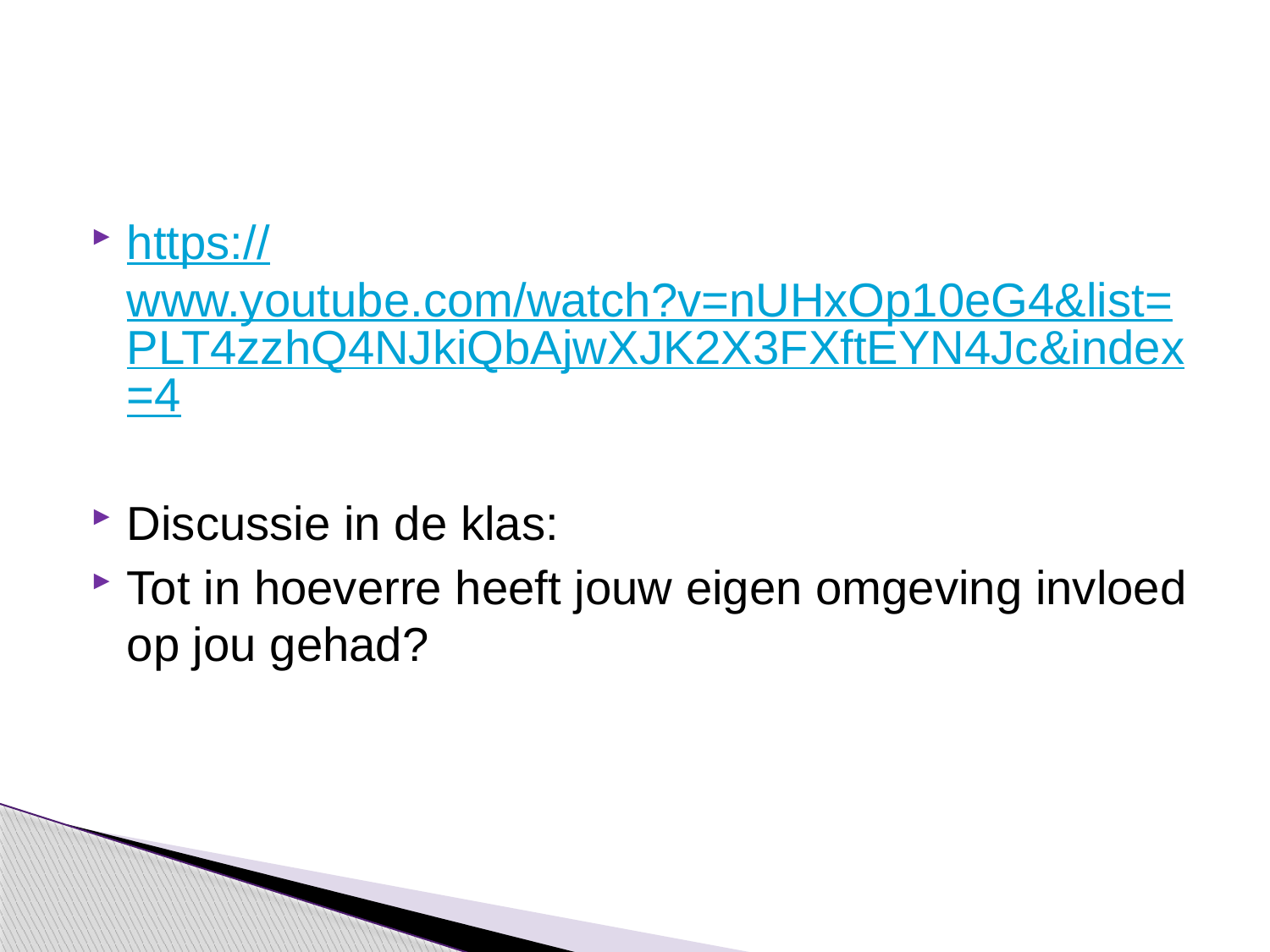

#
https://www.youtube.com/watch?v=nUHxOp10eG4&list=PLT4zzhQ4NJkiQbAjwXJK2X3FXftEYN4Jc&index=4

Discussie in de klas:
Tot in hoeverre heeft jouw eigen omgeving invloed op jou gehad?